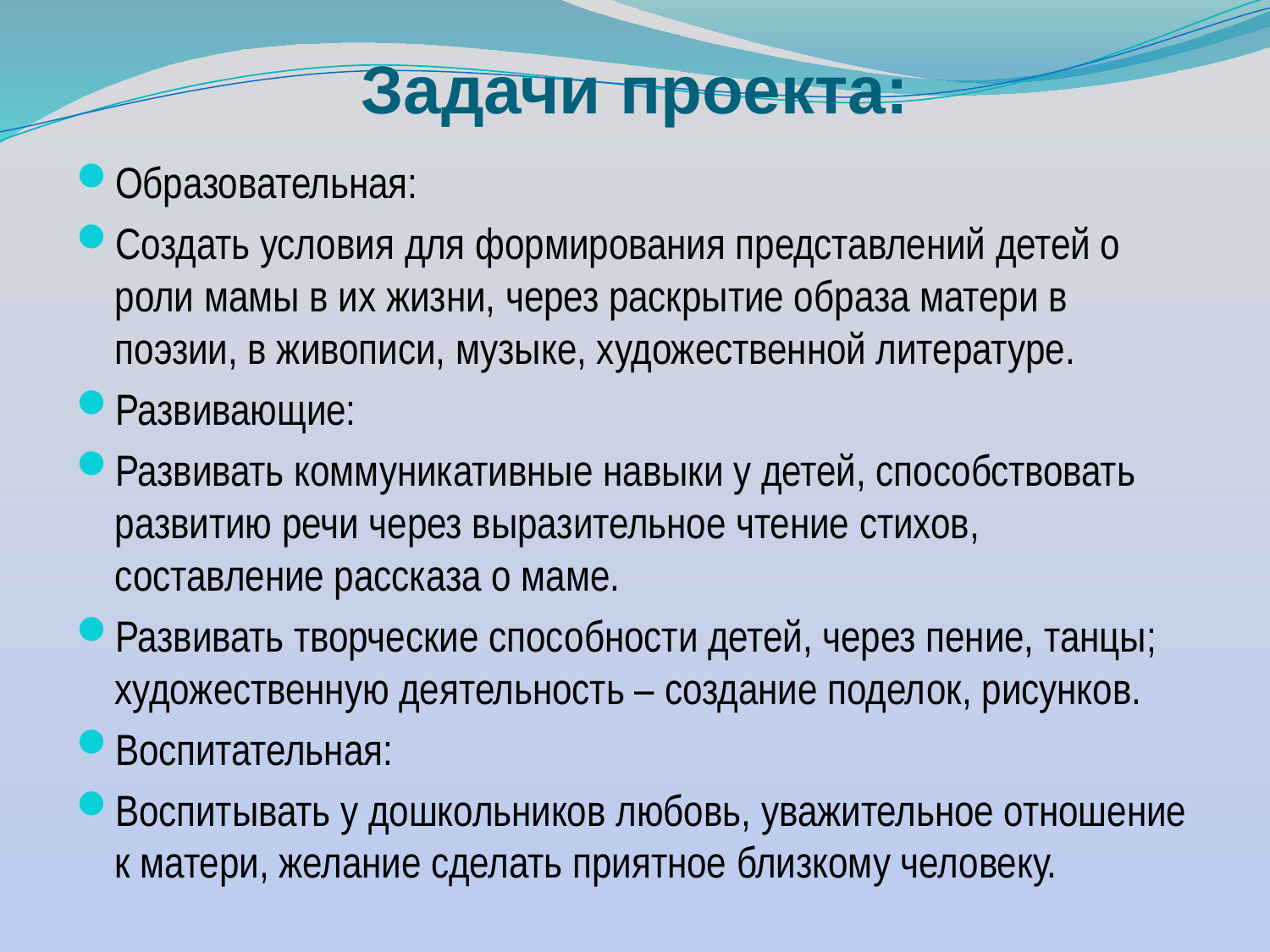

# Задачи проекта:
Образовательная:
Создать условия для формирования представлений детей о роли мамы в их жизни, через раскрытие образа матери в поэзии, в живописи, музыке, художественной литературе.
Развивающие:
Развивать коммуникативные навыки у детей, способствовать развитию речи через выразительное чтение стихов, составление рассказа о маме.
Развивать творческие способности детей, через пение, танцы; художественную деятельность – создание поделок, рисунков.
Воспитательная:
Воспитывать у дошкольников любовь, уважительное отношение к матери, желание сделать приятное близкому человеку.